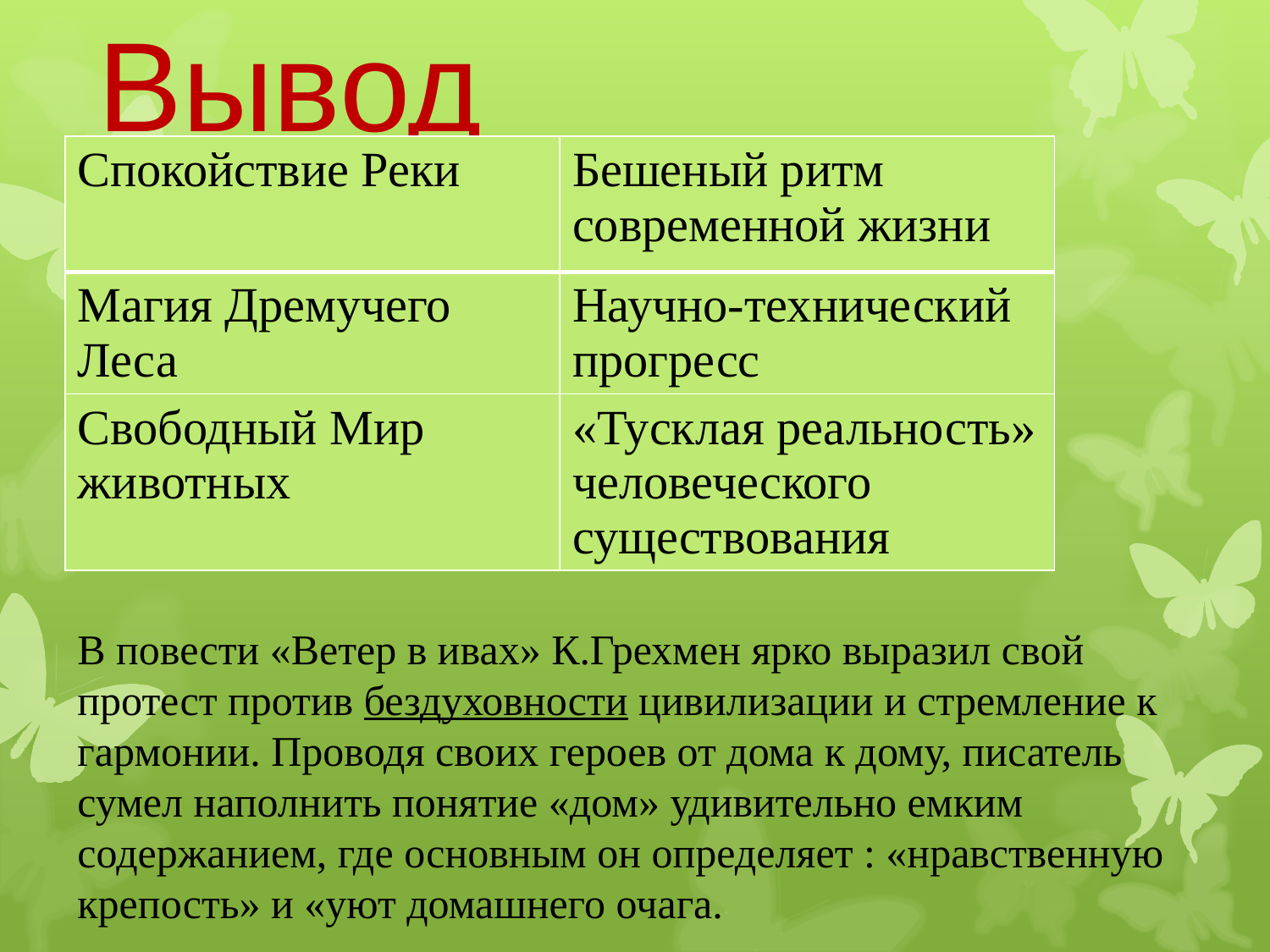

# Вывод
| Спокойствие Реки | Бешеный ритм современной жизни |
| --- | --- |
| Магия Дремучего Леса | Научно-технический прогресс |
| Свободный Мир животных | «Тусклая реальность» человеческого существования |
В повести «Ветер в ивах» К.Грехмен ярко выразил свой протест против бездуховности цивилизации и стремление к гармонии. Проводя своих героев от дома к дому, писатель сумел наполнить понятие «дом» удивительно емким содержанием, где основным он определяет : «нравственную крепость» и «уют домашнего очага.